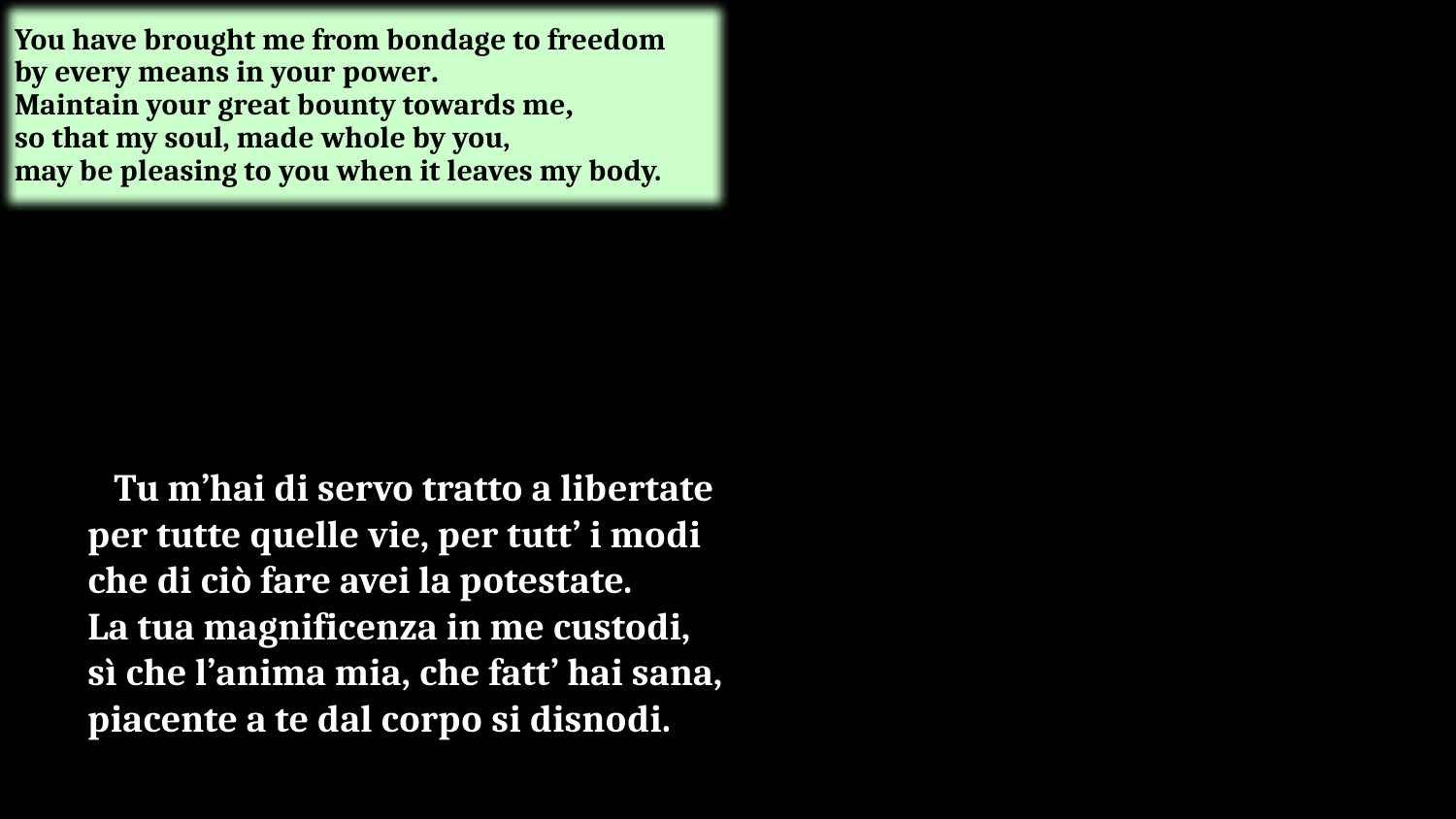

You have brought me from bondage to freedom
by every means in your power.
Maintain your great bounty towards me,
so that my soul, made whole by you,
may be pleasing to you when it leaves my body.
# Tu m’hai di servo tratto a libertate per tutte quelle vie, per tutt’ i modi che di ciò fare avei la potestate. La tua magnificenza in me custodi, sì che l’anima mia, che fatt’ hai sana, piacente a te dal corpo si disnodi.